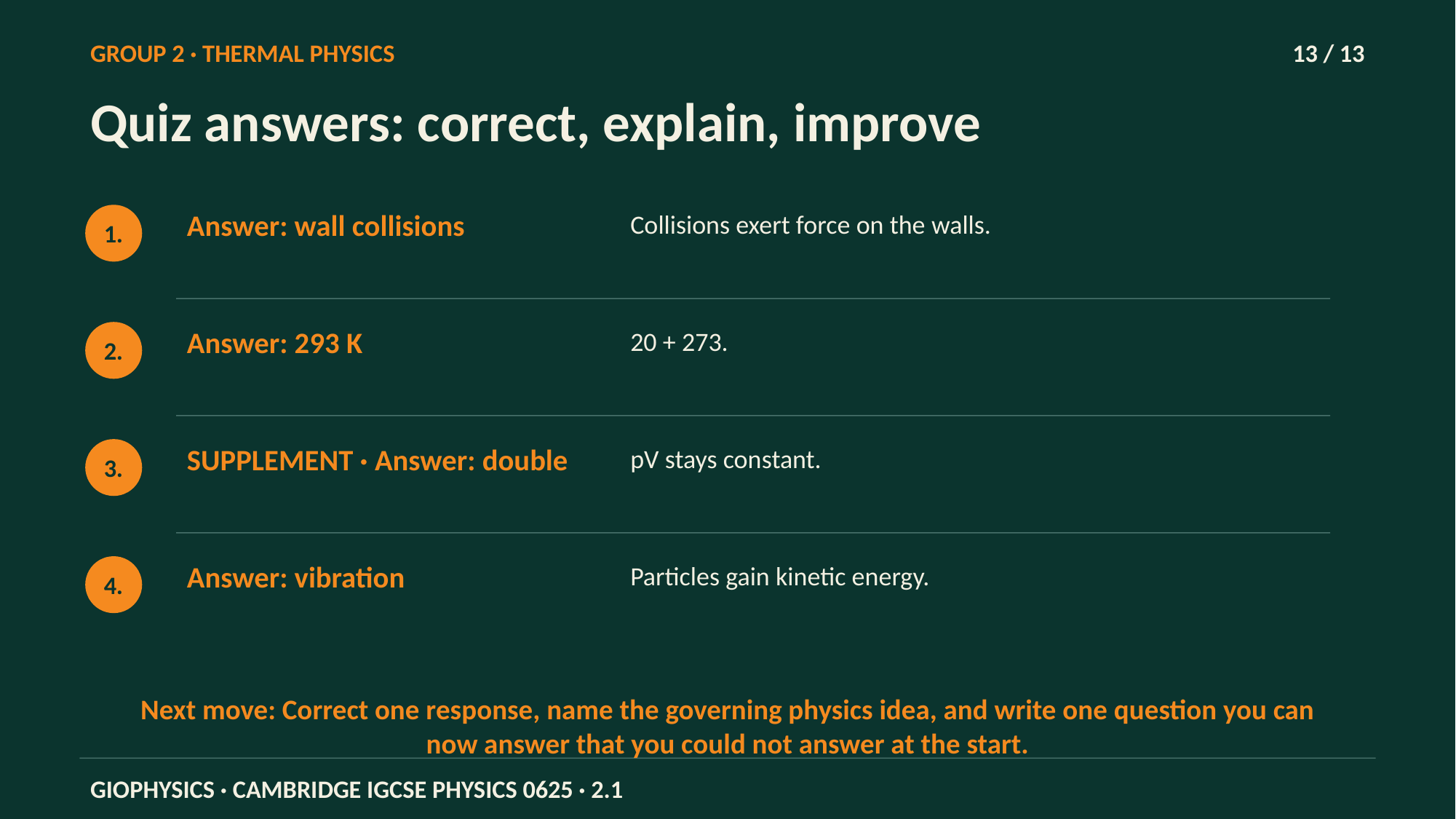

GROUP 2 · THERMAL PHYSICS
13 / 13
Quiz answers: correct, explain, improve
Answer: wall collisions
Collisions exert force on the walls.

1.

Answer: 293 K
20 + 273.

2.

SUPPLEMENT · Answer: double
pV stays constant.

3.

Answer: vibration
Particles gain kinetic energy.

4.
Next move: Correct one response, name the governing physics idea, and write one question you can now answer that you could not answer at the start.

GIOPHYSICS · CAMBRIDGE IGCSE PHYSICS 0625 · 2.1